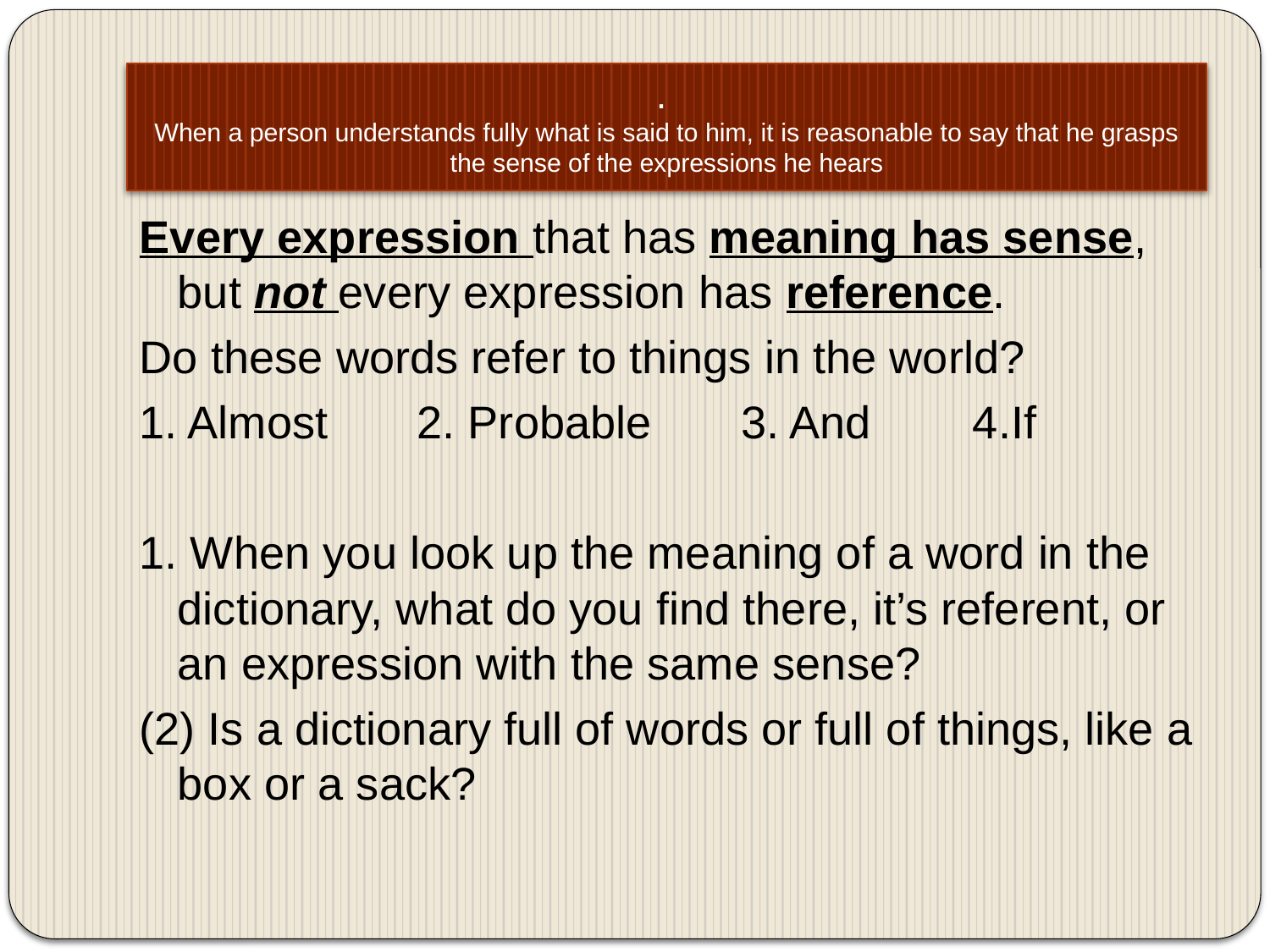

# . When a person understands fully what is said to him, it is reasonable to say that he grasps the sense of the expressions he hears
Every expression that has meaning has sense, but not every expression has reference.
Do these words refer to things in the world?
1. Almost       2. Probable       3. And        4.If

1. When you look up the meaning of a word in the dictionary, what do you find there, it’s referent, or an expression with the same sense?
(2) Is a dictionary full of words or full of things, like a box or a sack?